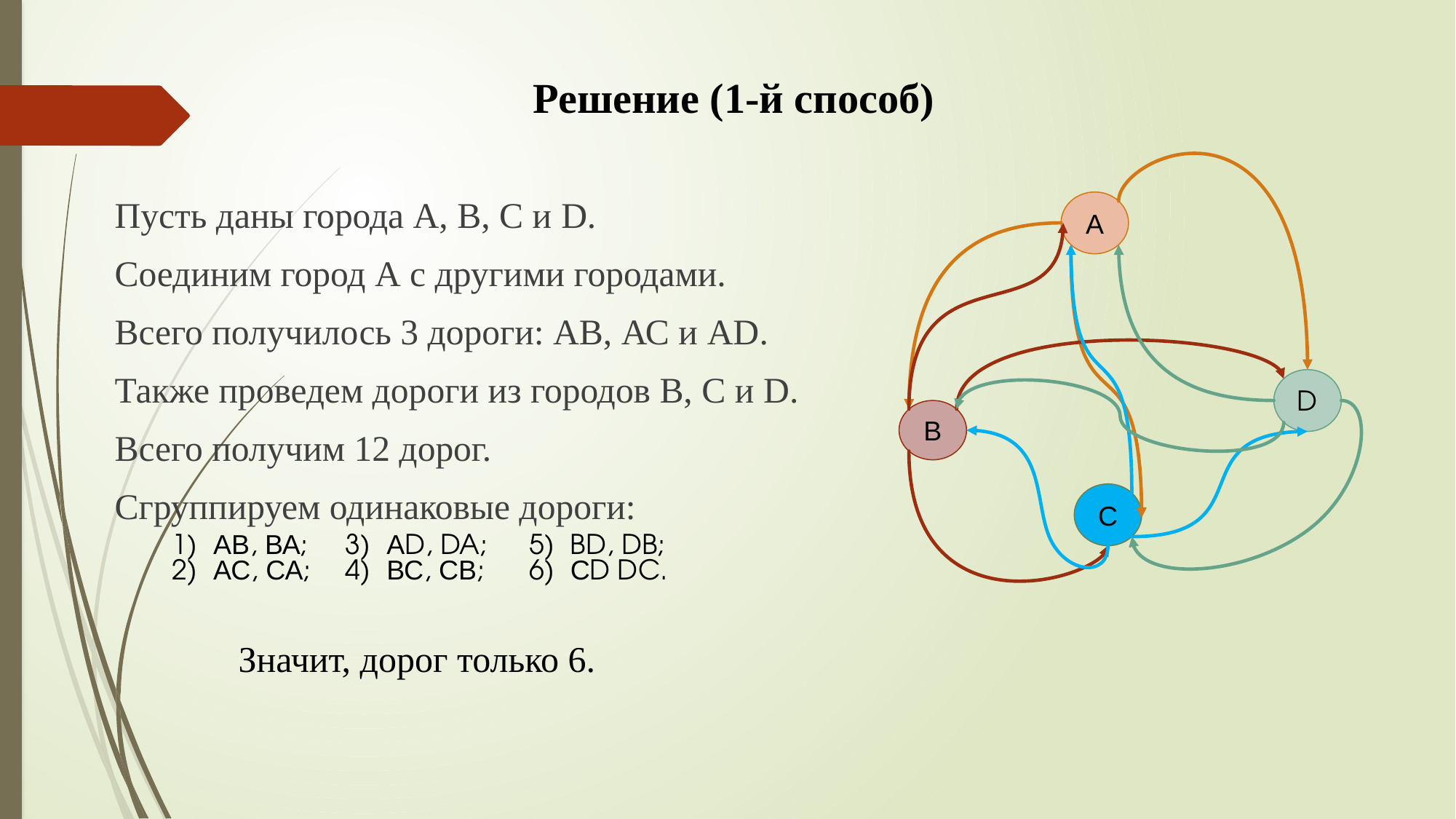

# Решение (1-й способ)
Пусть даны города А, В, С и D.
Соединим город А с другими городами.
Всего получилось 3 дороги: АВ, АС и AD.
Также проведем дороги из городов В, С и D.
Всего получим 12 дорог.
Сгруппируем одинаковые дороги:

А
D
В
С
| АВ, ВА; АС, СА; | АD, DA; ВС, СВ; | BD, DB; СD DC. |
| --- | --- | --- |
Значит, дорог только 6.